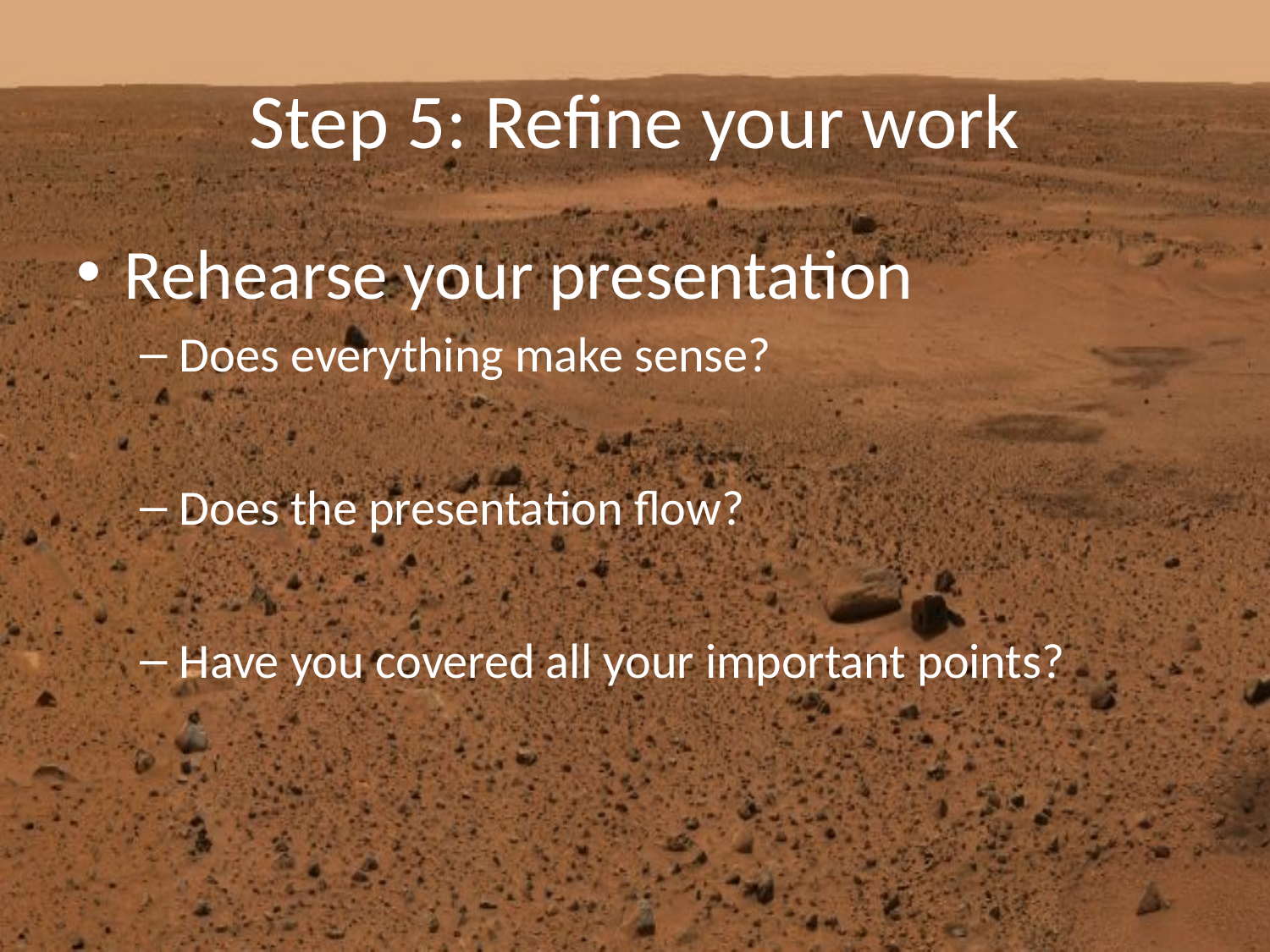

# Step 5: Refine your work
Rehearse your presentation
Does everything make sense?

Does the presentation flow?

Have you covered all your important points?